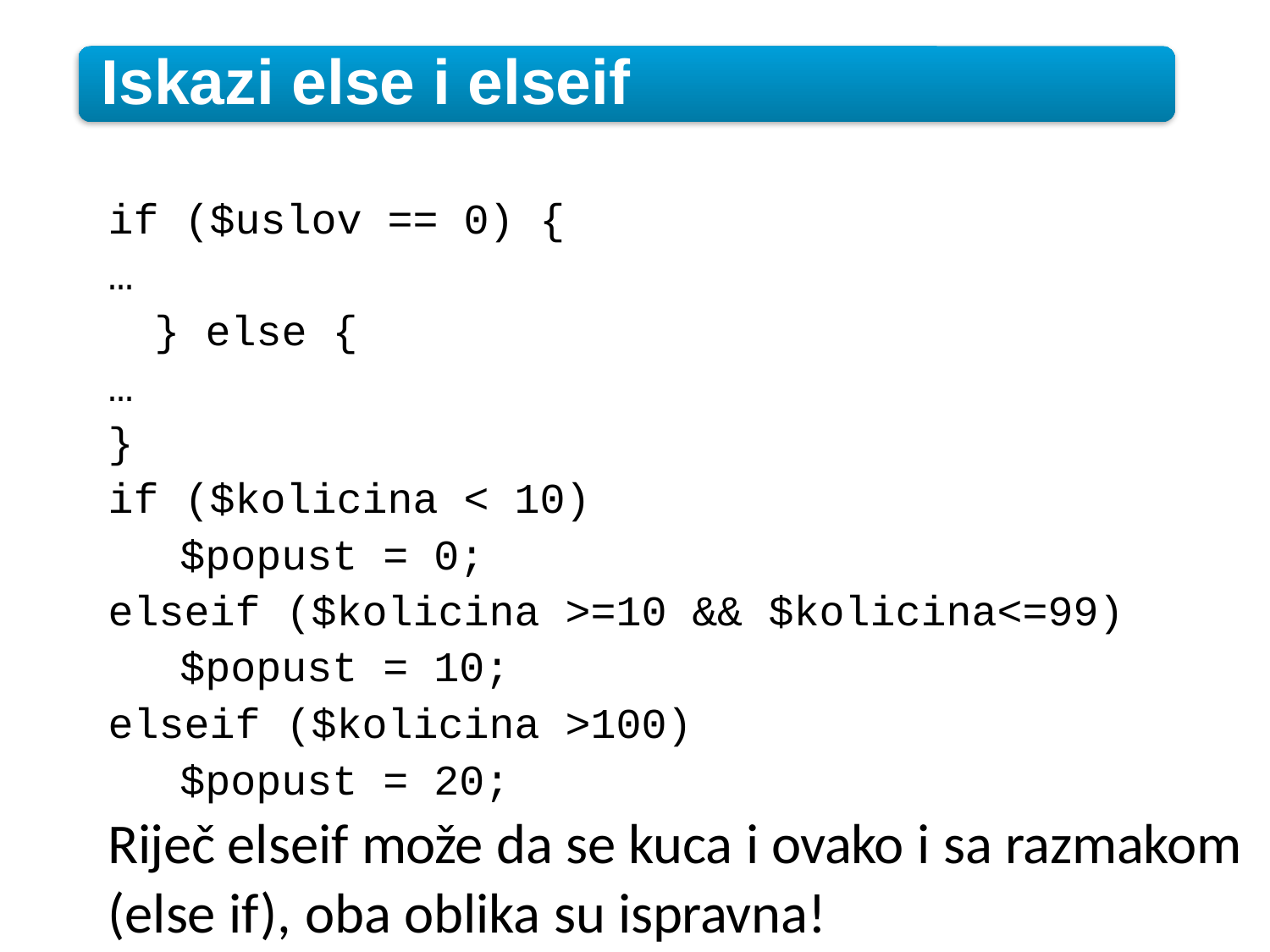

Iskazi else i elseif
if ($uslov == 0) {
…
} else {
…
}
if ($kolicina < 10)
$popust = 0;
elseif ($kolicina >=10 && $kolicina<=99)
$popust = 10;
elseif ($kolicina >100)
$popust = 20;
Riječ elseif može da se kuca i ovako i sa razmakom (else if), oba oblika su ispravna!

1